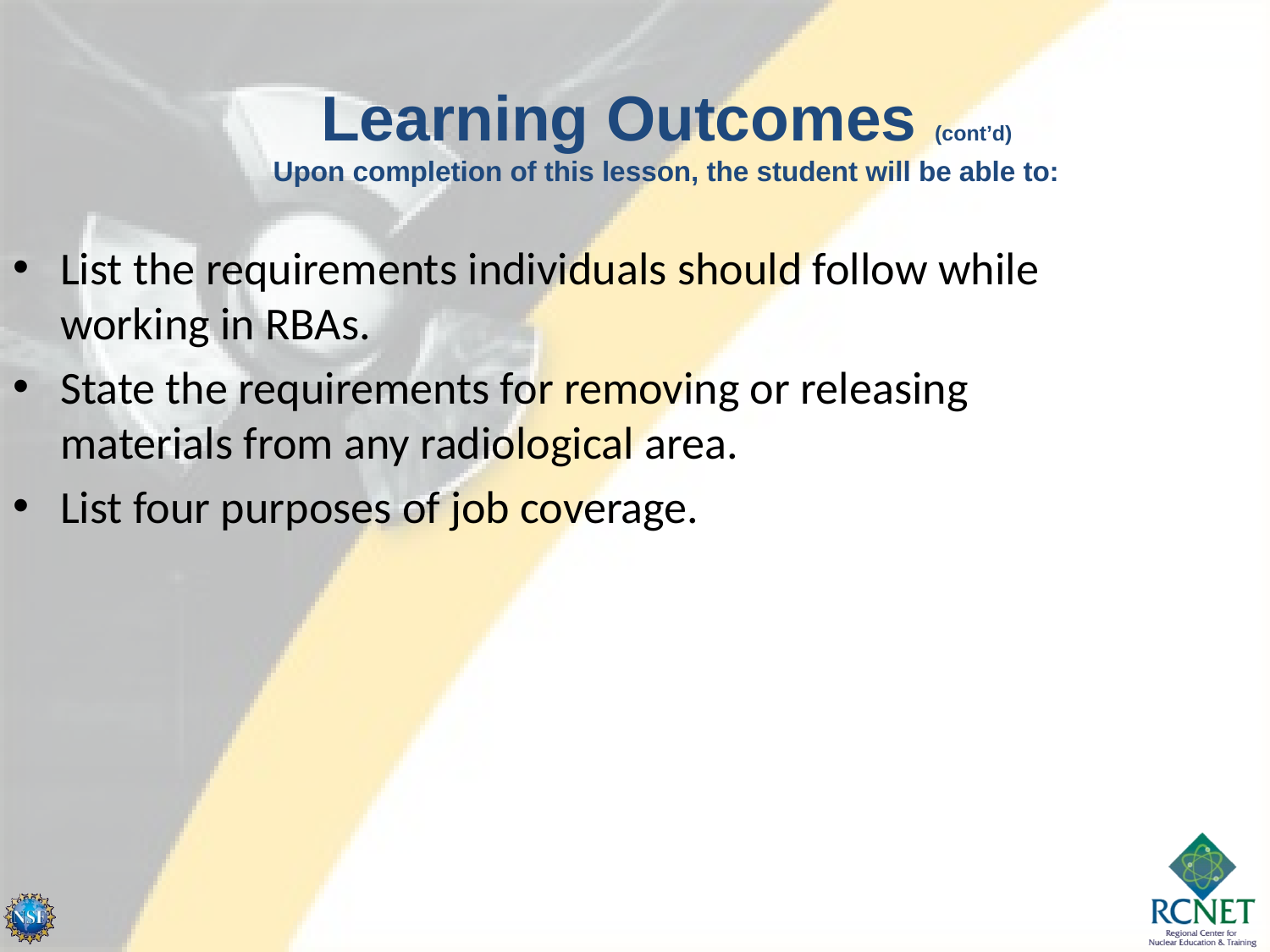

Learning Outcomes (cont’d)
Upon completion of this lesson, the student will be able to:
List the requirements individuals should follow while working in RBAs.
State the requirements for removing or releasing materials from any radiological area.
List four purposes of job coverage.